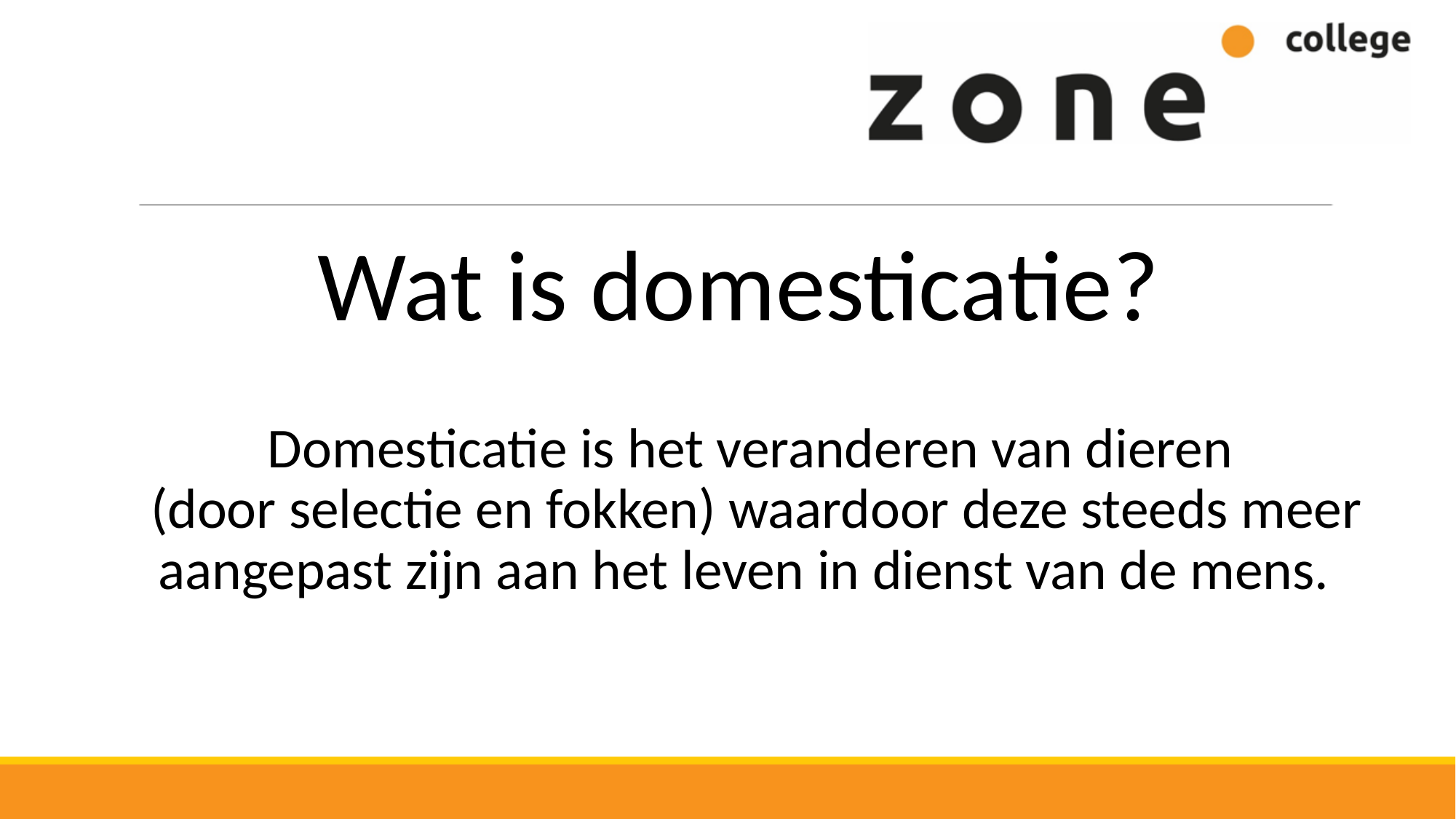

Domesticatie
Wat is domesticatie?
# Domesticatie is het veranderen van dieren (door selectie en fokken) waardoor deze steeds meer aangepast zijn aan het leven in dienst van de mens.